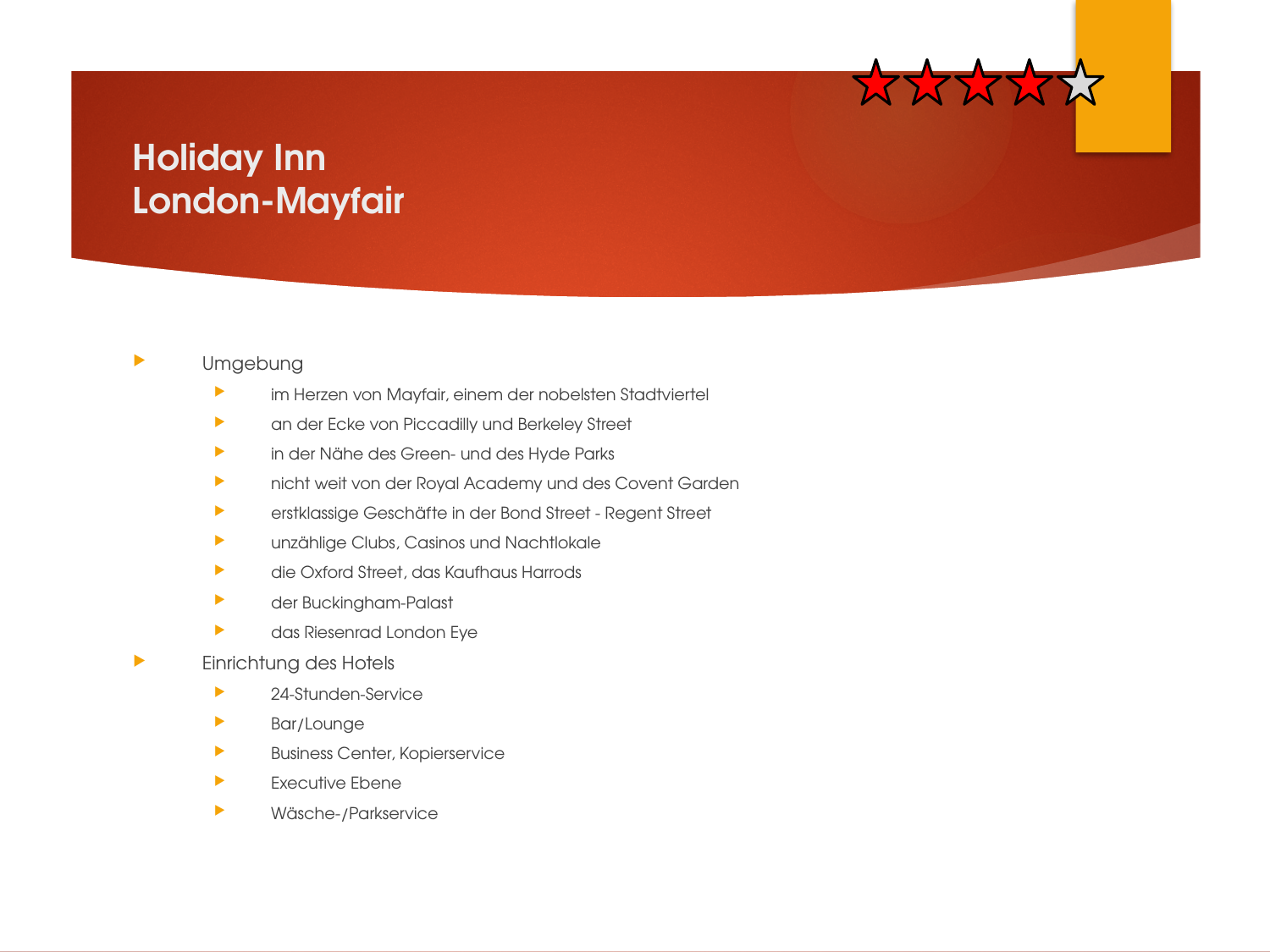

# Holiday Inn London-Mayfair
Umgebung
im Herzen von Mayfair, einem der nobelsten Stadtviertel
an der Ecke von Piccadilly und Berkeley Street
in der Nähe des Green- und des Hyde Parks
nicht weit von der Royal Academy und des Covent Garden
erstklassige Geschäfte in der Bond Street - Regent Street
unzählige Clubs, Casinos und Nachtlokale
die Oxford Street, das Kaufhaus Harrods
der Buckingham-Palast
das Riesenrad London Eye
Einrichtung des Hotels
24-Stunden-Service
Bar/Lounge
Business Center, Kopierservice
Executive Ebene
Wäsche-/Parkservice